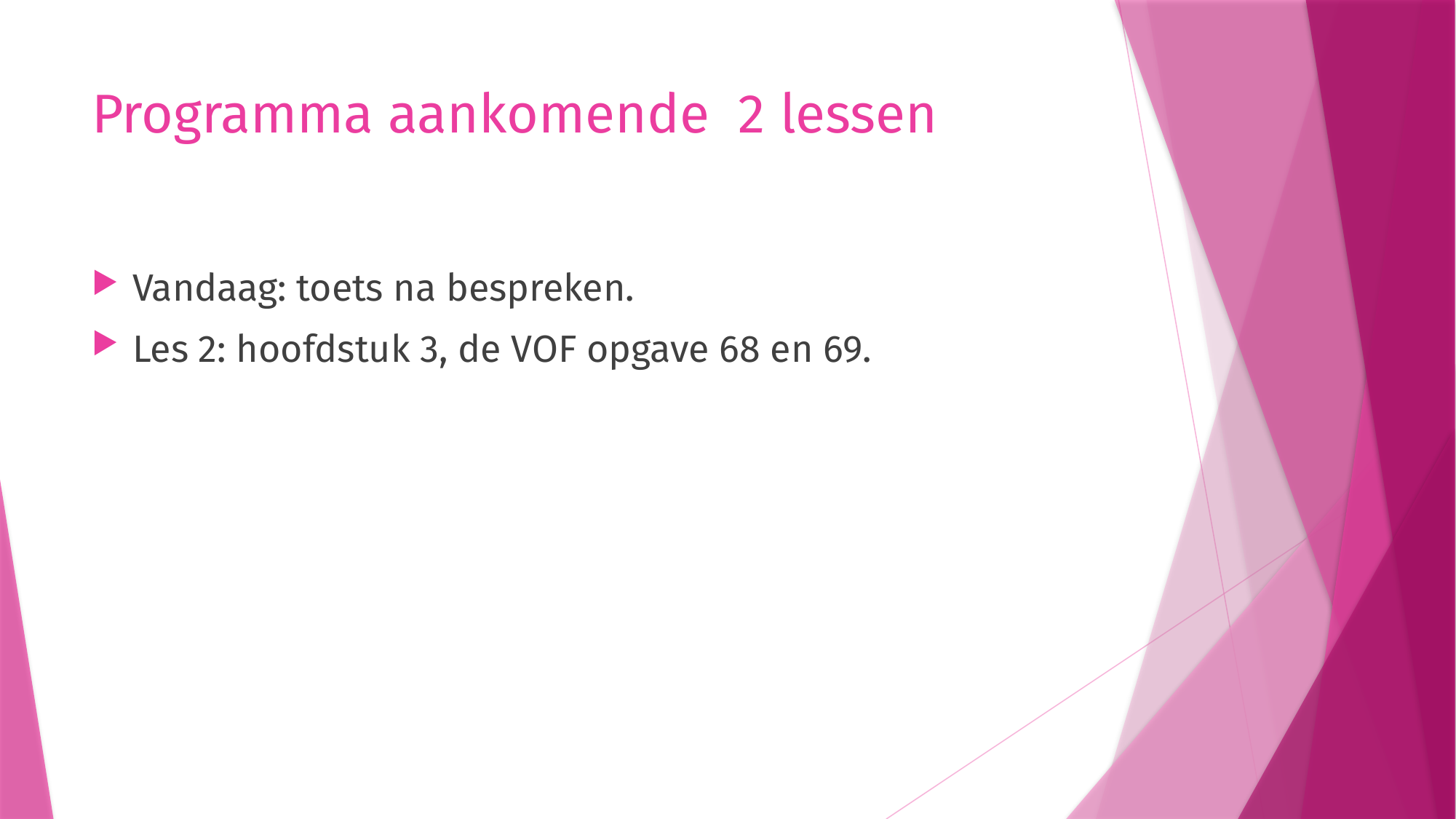

# Programma aankomende  2 lessen
Vandaag: toets na bespreken.
Les 2: hoofdstuk 3, de VOF opgave 68 en 69.